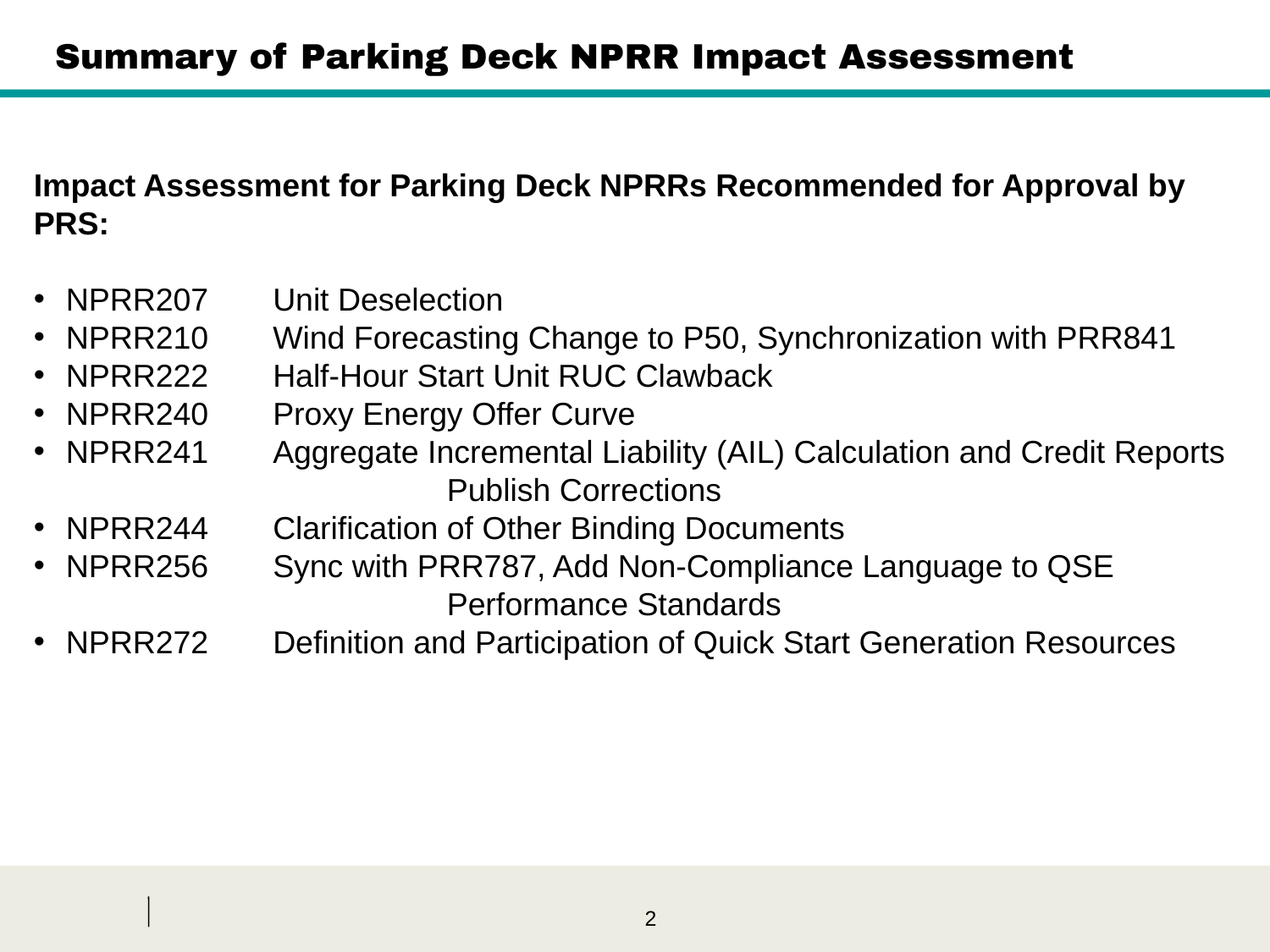

Summary of Parking Deck NPRR Impact Assessment
Impact Assessment for Parking Deck NPRRs Recommended for Approval by PRS:

NPRR207	Unit Deselection
NPRR210	Wind Forecasting Change to P50, Synchronization with PRR841
NPRR222	Half-Hour Start Unit RUC Clawback
NPRR240	Proxy Energy Offer Curve
NPRR241	Aggregate Incremental Liability (AIL) Calculation and Credit Reports 			Publish Corrections
NPRR244	Clarification of Other Binding Documents
NPRR256	Sync with PRR787, Add Non-Compliance Language to QSE 				Performance Standards
NPRR272	Definition and Participation of Quick Start Generation Resources